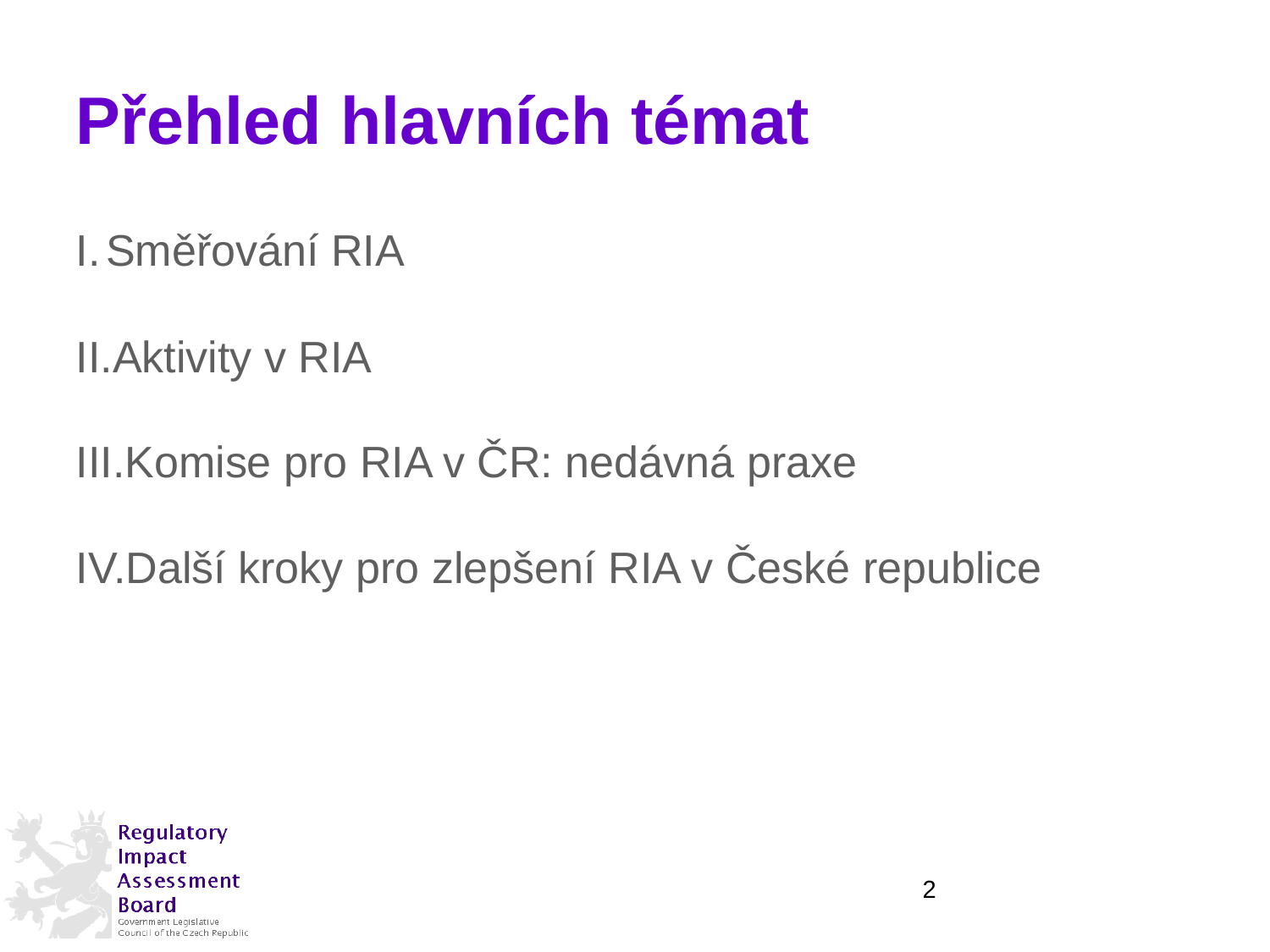

Přehled hlavních témat
Směřování RIA

Aktivity v RIA

Komise pro RIA v ČR: nedávná praxe

Další kroky pro zlepšení RIA v České republice

2